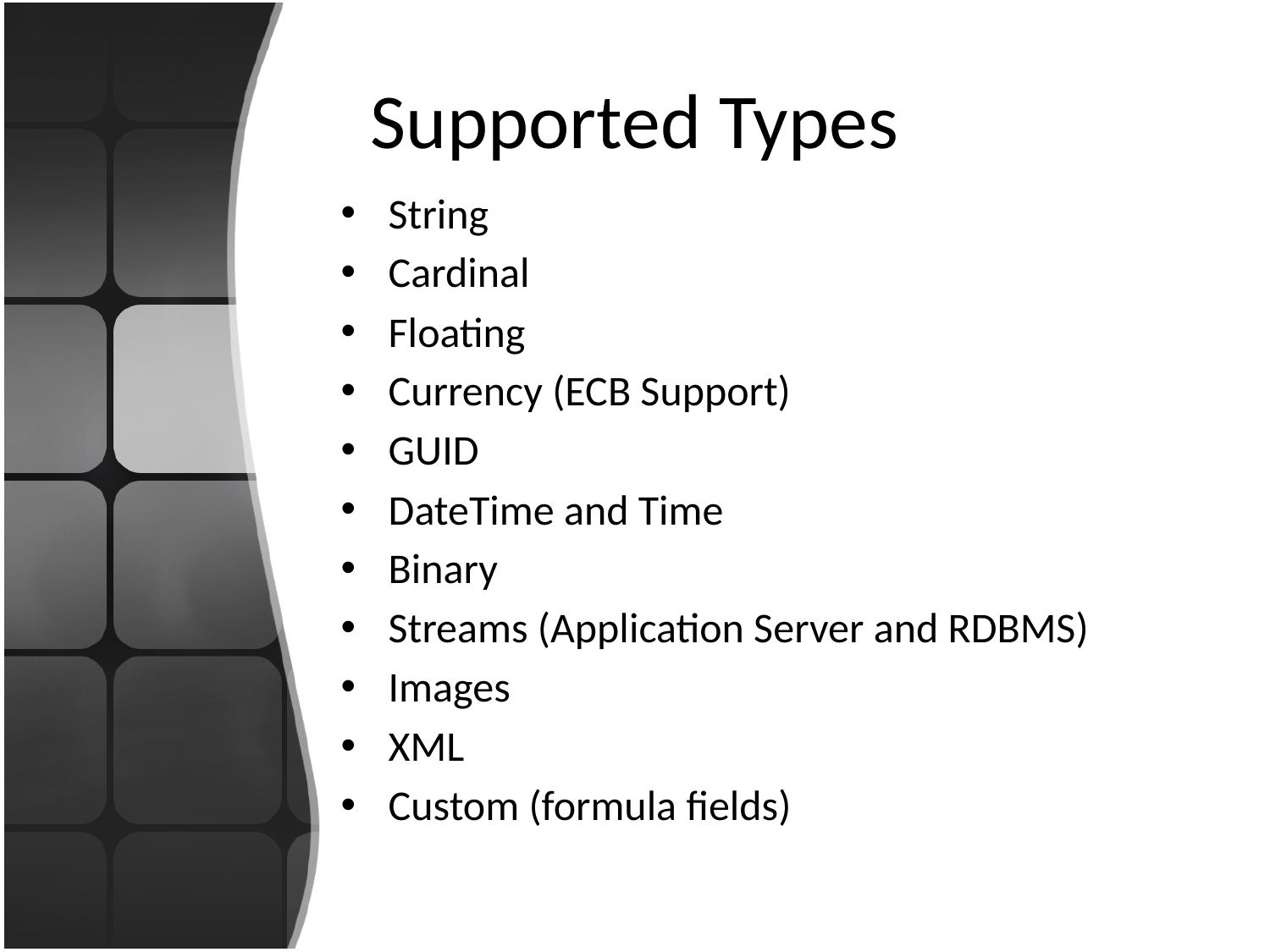

# Supported Types
String
Cardinal
Floating
Currency (ECB Support)
GUID
DateTime and Time
Binary
Streams (Application Server and RDBMS)
Images
XML
Custom (formula fields)